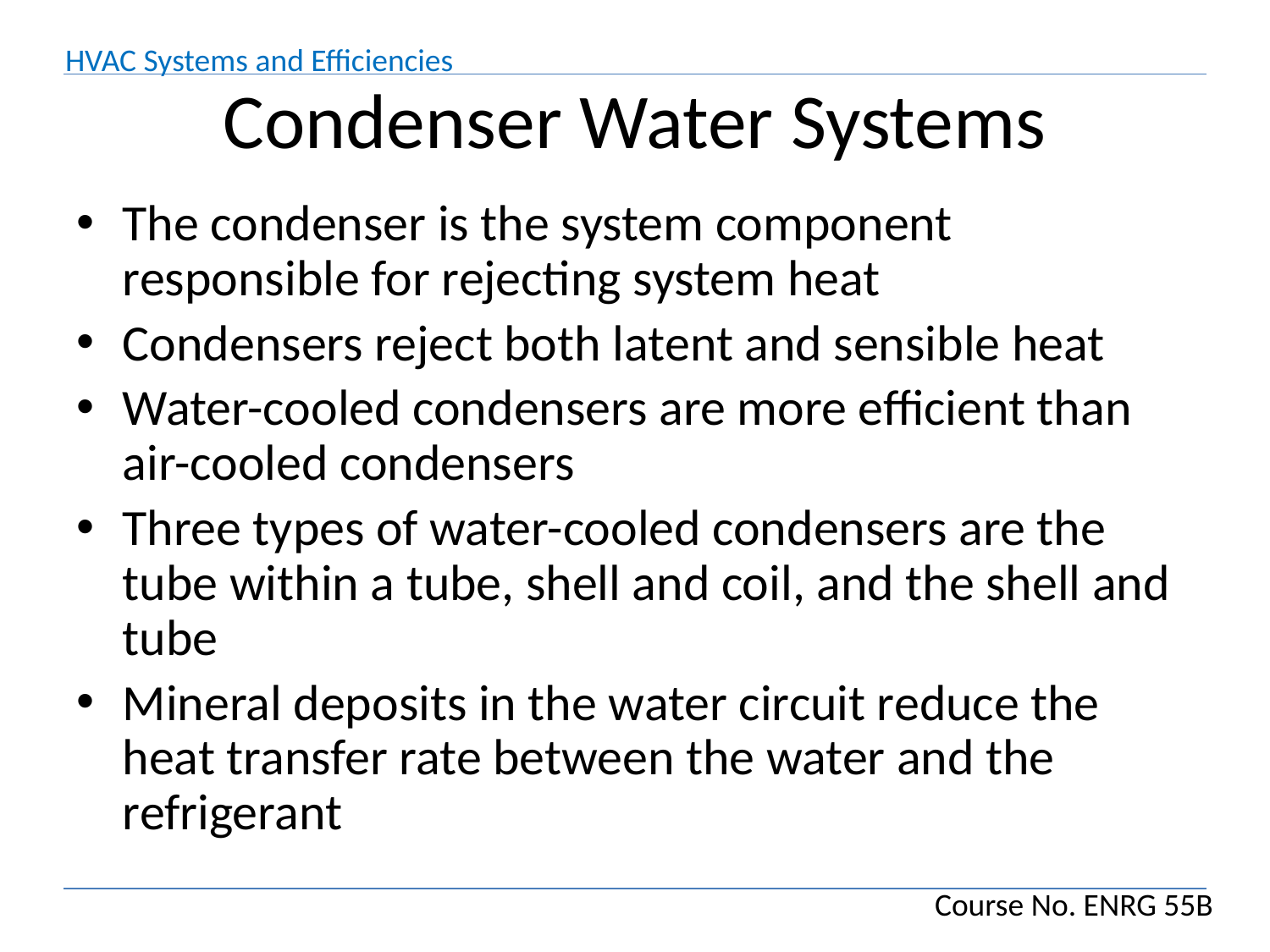

# Condenser Water Systems
The condenser is the system component responsible for rejecting system heat
Condensers reject both latent and sensible heat
Water-cooled condensers are more efficient than air-cooled condensers
Three types of water-cooled condensers are the tube within a tube, shell and coil, and the shell and tube
Mineral deposits in the water circuit reduce the heat transfer rate between the water and the refrigerant